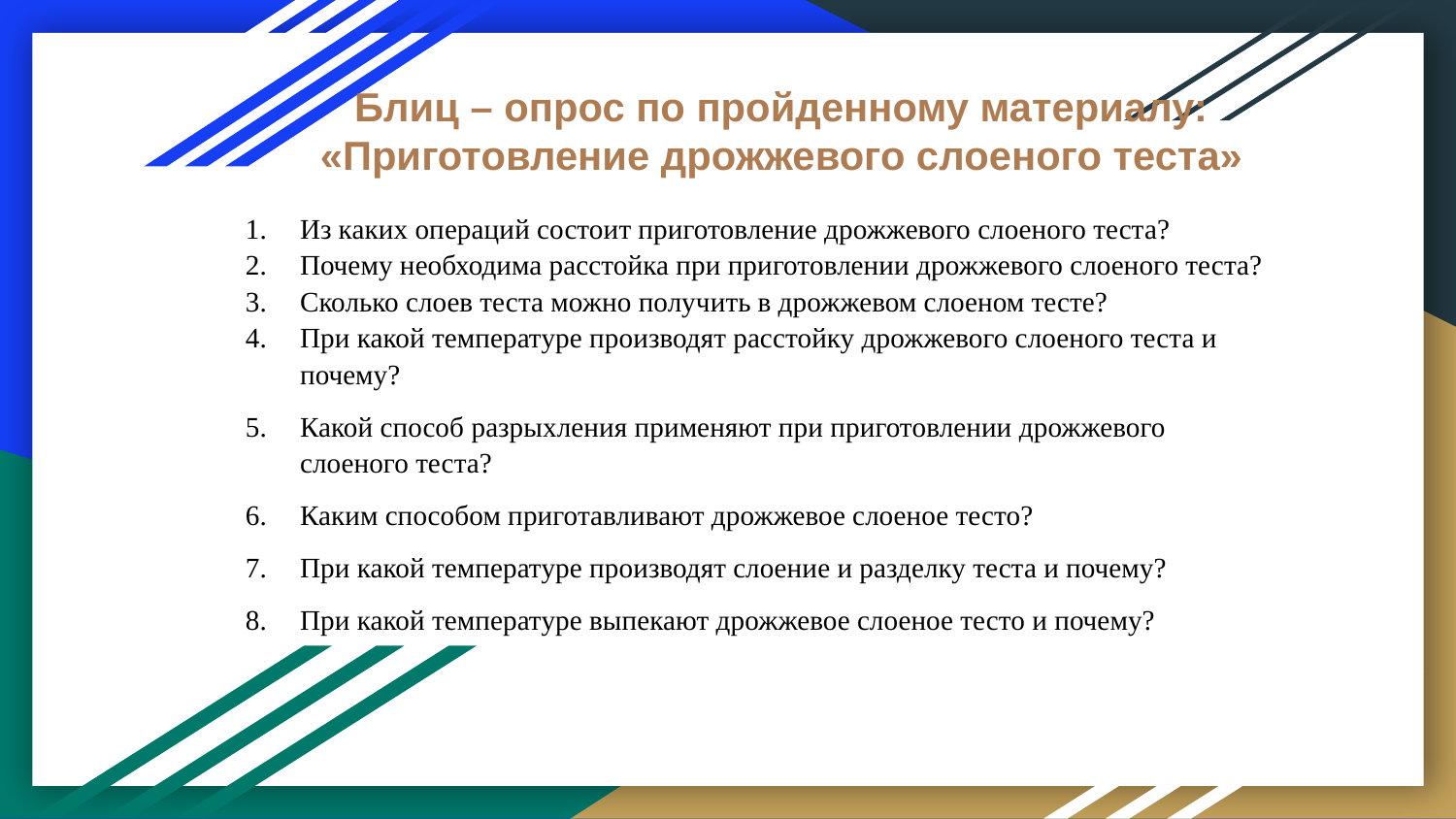

# Блиц – опрос по пройденному материалу: «Приготовление дрожжевого слоеного теста»
Из каких операций состоит приготовление дрожжевого слоеного теста?
Почему необходима расстойка при приготовлении дрожжевого слоеного теста?
Сколько слоев теста можно получить в дрожжевом слоеном тесте?
При какой температуре производят расстойку дрожжевого слоеного теста и почему?
Какой способ разрыхления применяют при приготовлении дрожжевого слоеного теста?
Каким способом приготавливают дрожжевое слоеное тесто?
При какой температуре производят слоение и разделку теста и почему?
При какой температуре выпекают дрожжевое слоеное тесто и почему?